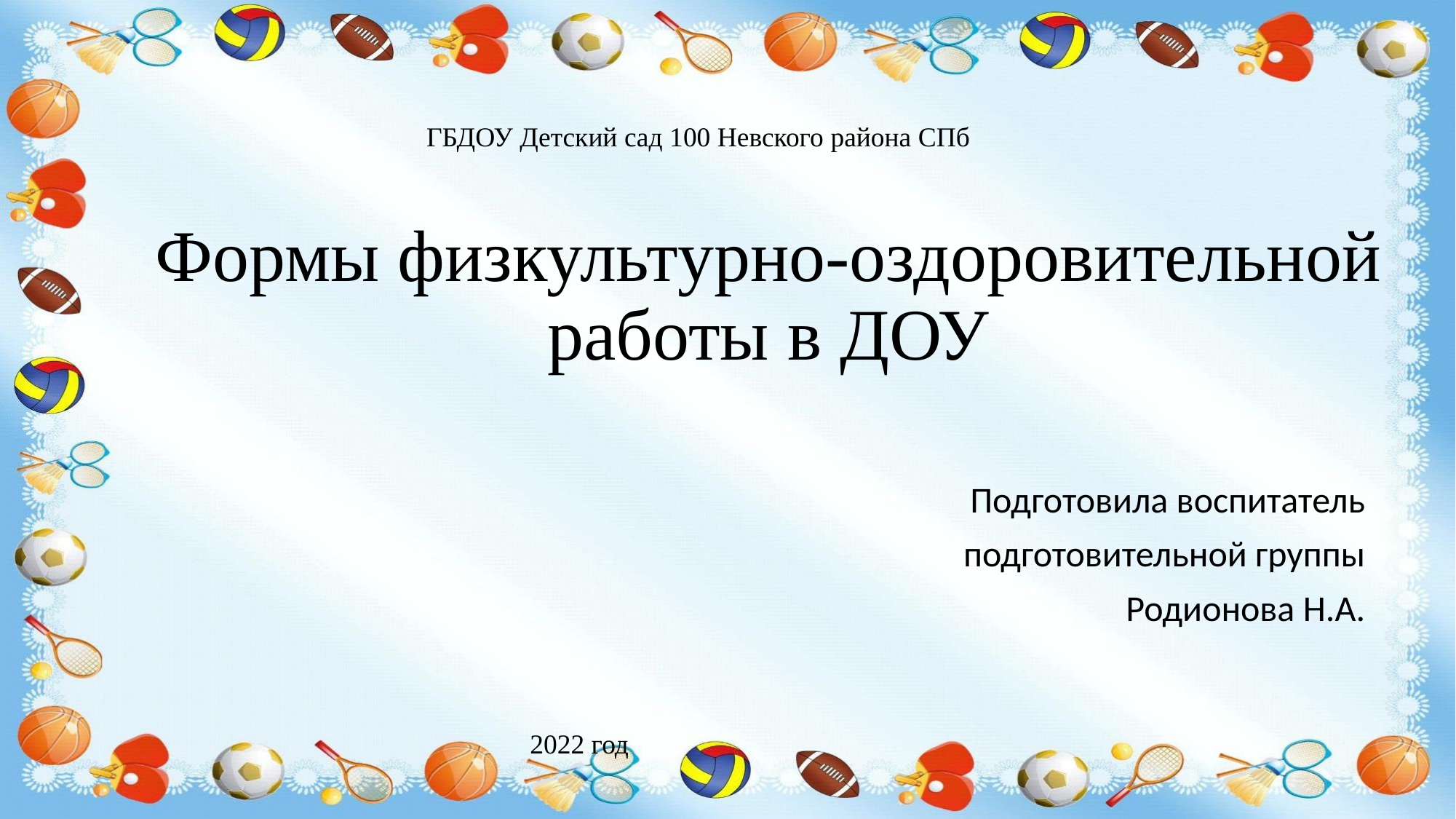

ГБДОУ Детский сад 100 Невского района СПб
# Формы физкультурно-оздоровительной работы в ДОУ
Подготовила воспитатель
подготовительной группы
Родионова Н.А.

2022 год